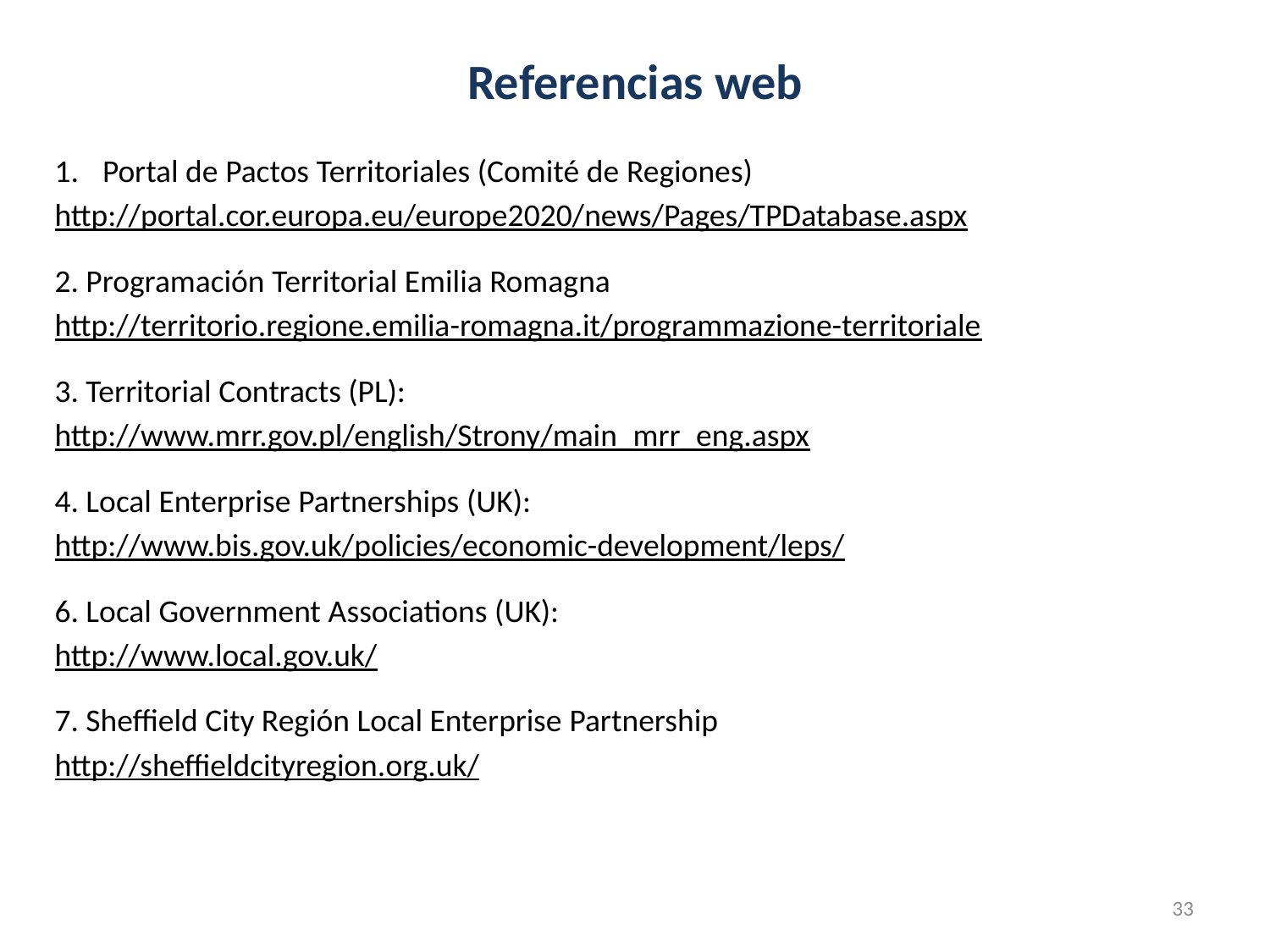

Referencias web
Portal de Pactos Territoriales (Comité de Regiones)
http://portal.cor.europa.eu/europe2020/news/Pages/TPDatabase.aspx
2. Programación Territorial Emilia Romagna
http://territorio.regione.emilia-romagna.it/programmazione-territoriale
3. Territorial Contracts (PL):
http://www.mrr.gov.pl/english/Strony/main_mrr_eng.aspx
4. Local Enterprise Partnerships (UK):
http://www.bis.gov.uk/policies/economic-development/leps/
6. Local Government Associations (UK):
http://www.local.gov.uk/
7. Sheffield City Región Local Enterprise Partnership
http://sheffieldcityregion.org.uk/

33